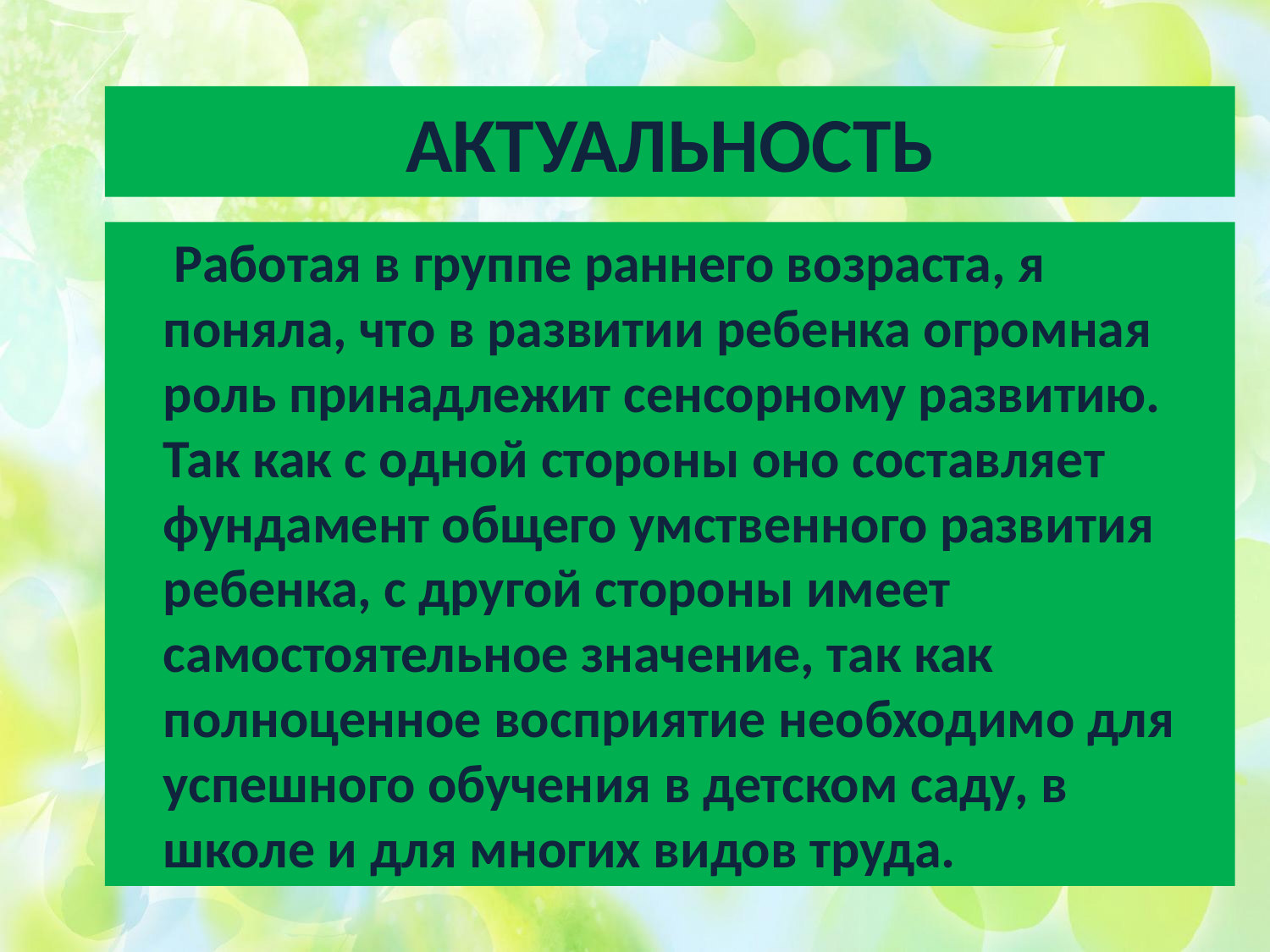

# Актуальность
    Работая в группе раннего возраста, я поняла, что в развитии ребенка огромная роль принадлежит сенсорному развитию. Так как с одной стороны оно составляет фундамент общего умственного развития ребенка, с другой стороны имеет самостоятельное значение, так как полноценное восприятие необходимо для успешного обучения в детском саду, в школе и для многих видов труда.